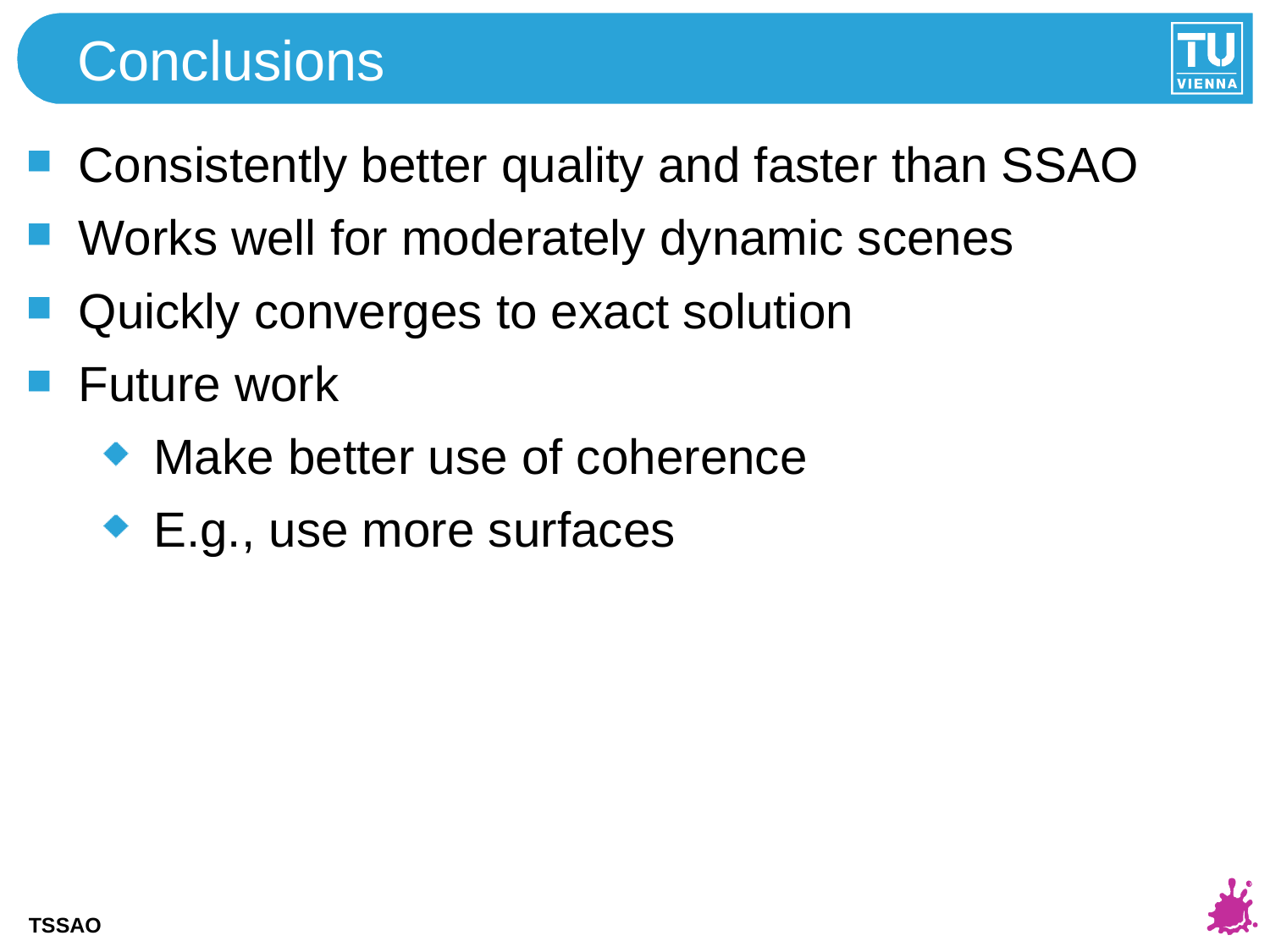

# Conclusions
Consistently better quality and faster than SSAO
Works well for moderately dynamic scenes
Quickly converges to exact solution
Future work
Make better use of coherence
E.g., use more surfaces
TSSAO